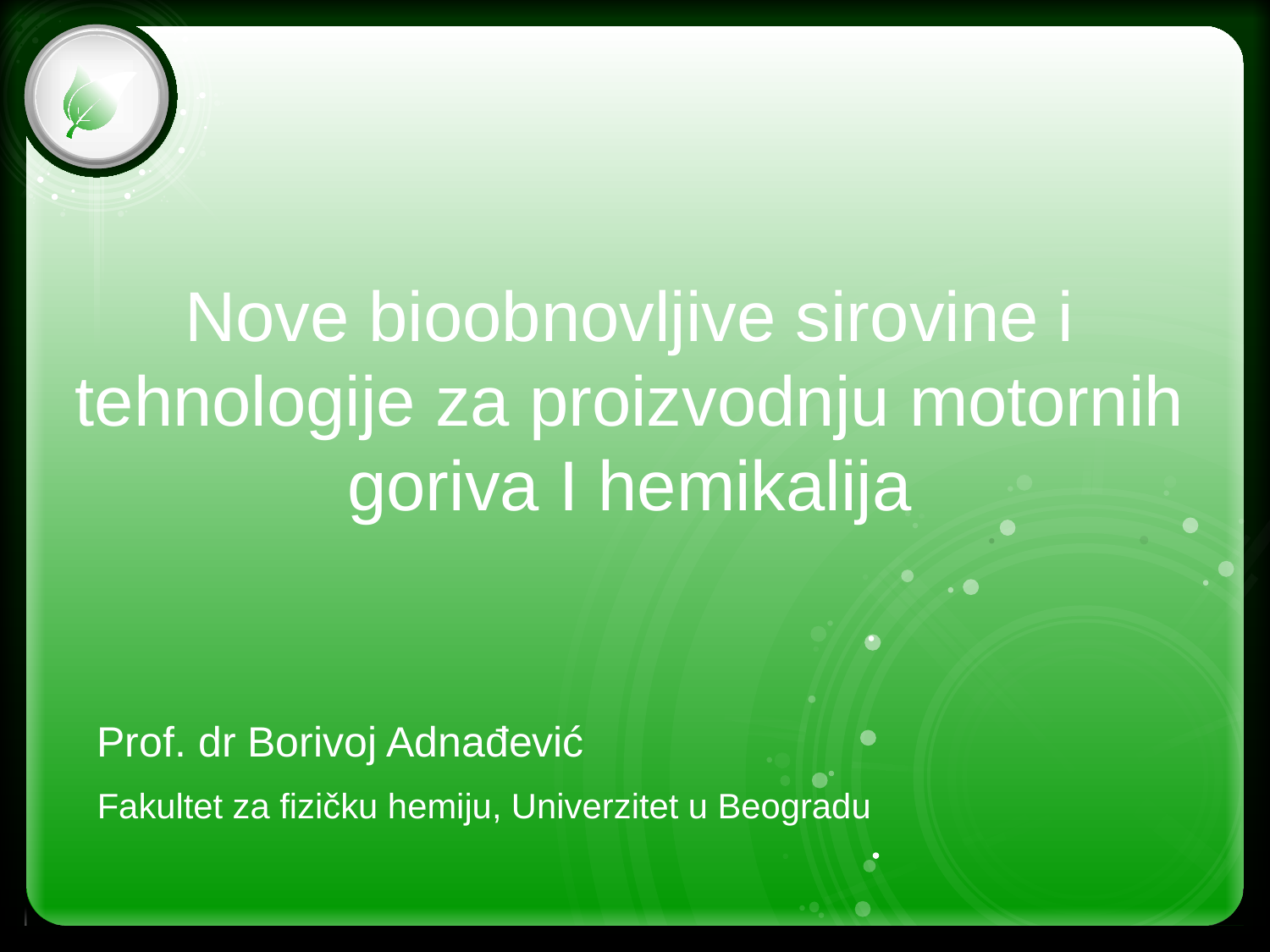

Nove bioobnovljive sirovine i tehnologije za proizvodnju motornih goriva I hemikalija
Prof. dr Borivoj Adnađević
Fakultet za fizičku hemiju, Univerzitet u Beogradu